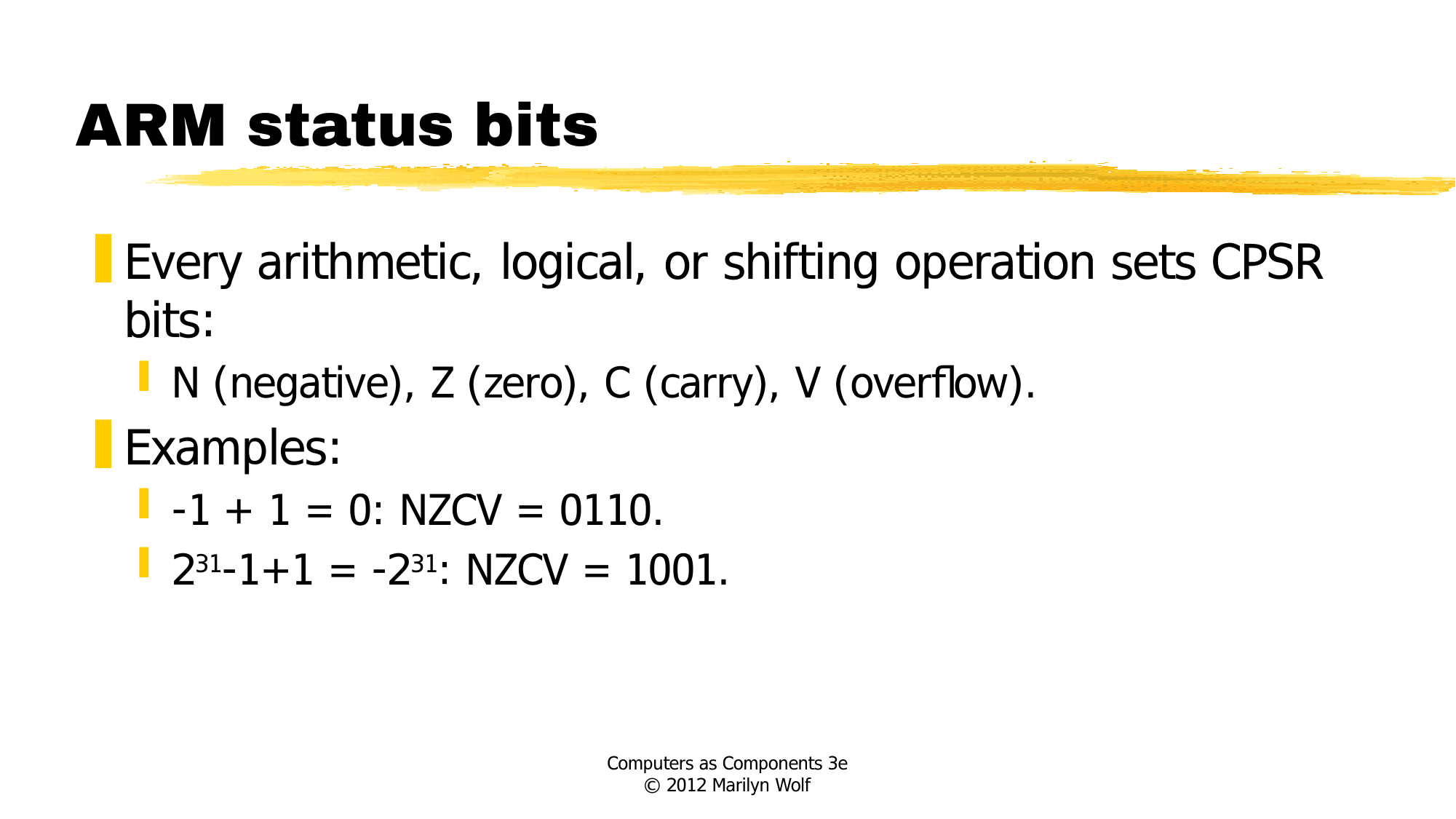

# ARM status bits
Every arithmetic, logical, or shifting operation sets CPSR bits:
N (negative), Z (zero), C (carry), V (overflow).
Examples:
-1 + 1 = 0: NZCV = 0110.
231-1+1 = -231: NZCV = 1001.